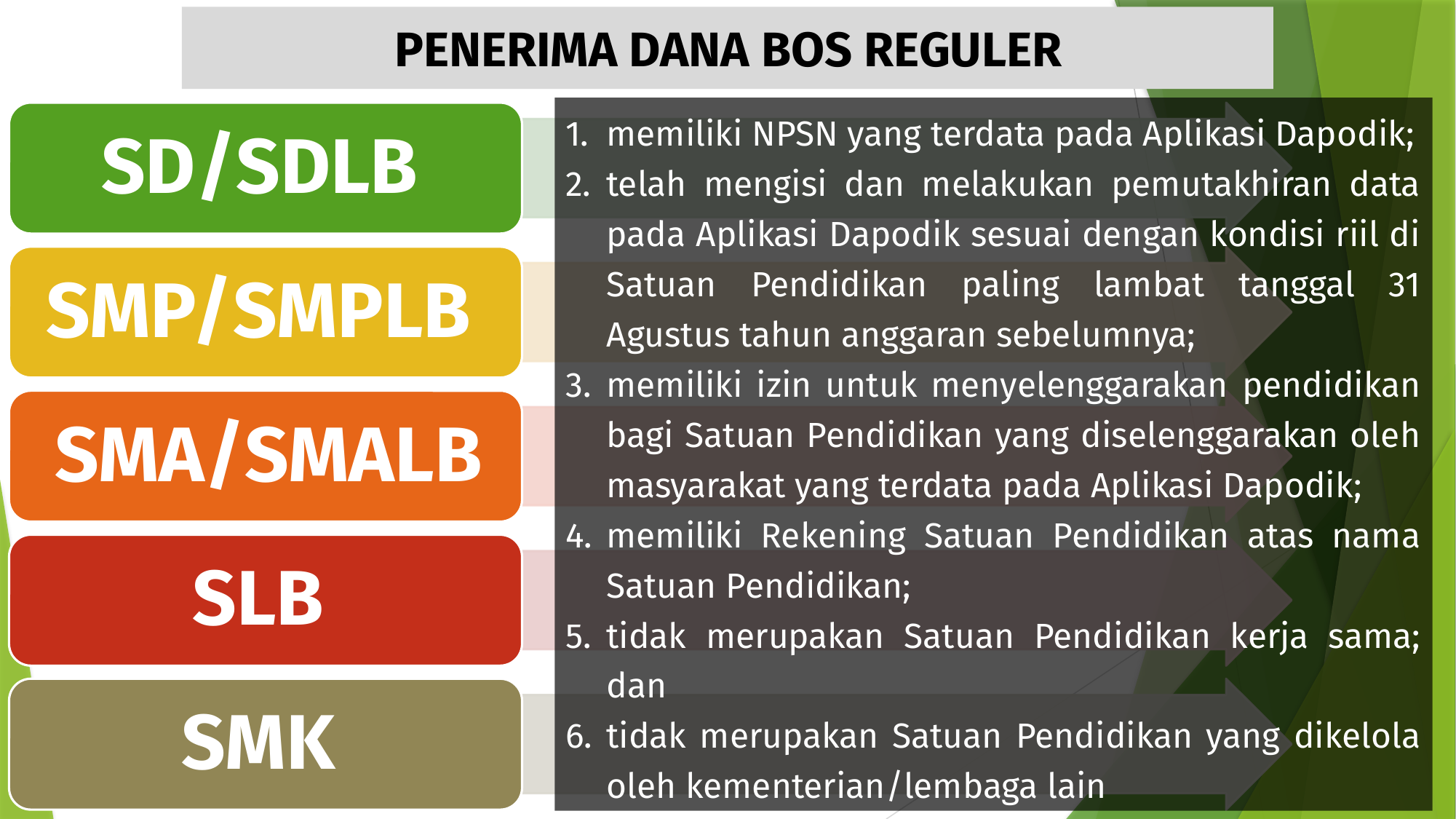

PENERIMA DANA BOS REGULER
memiliki NPSN yang terdata pada Aplikasi Dapodik;
telah mengisi dan melakukan pemutakhiran data pada Aplikasi Dapodik sesuai dengan kondisi riil di Satuan Pendidikan paling lambat tanggal 31 Agustus tahun anggaran sebelumnya;
memiliki izin untuk menyelenggarakan pendidikan bagi Satuan Pendidikan yang diselenggarakan oleh masyarakat yang terdata pada Aplikasi Dapodik;
memiliki Rekening Satuan Pendidikan atas nama Satuan Pendidikan;
tidak merupakan Satuan Pendidikan kerja sama; dan
tidak merupakan Satuan Pendidikan yang dikelola oleh kementerian/lembaga lain

SD/SDLB

SMP/SMPLB

SMA/SMALB

SLB

SMK